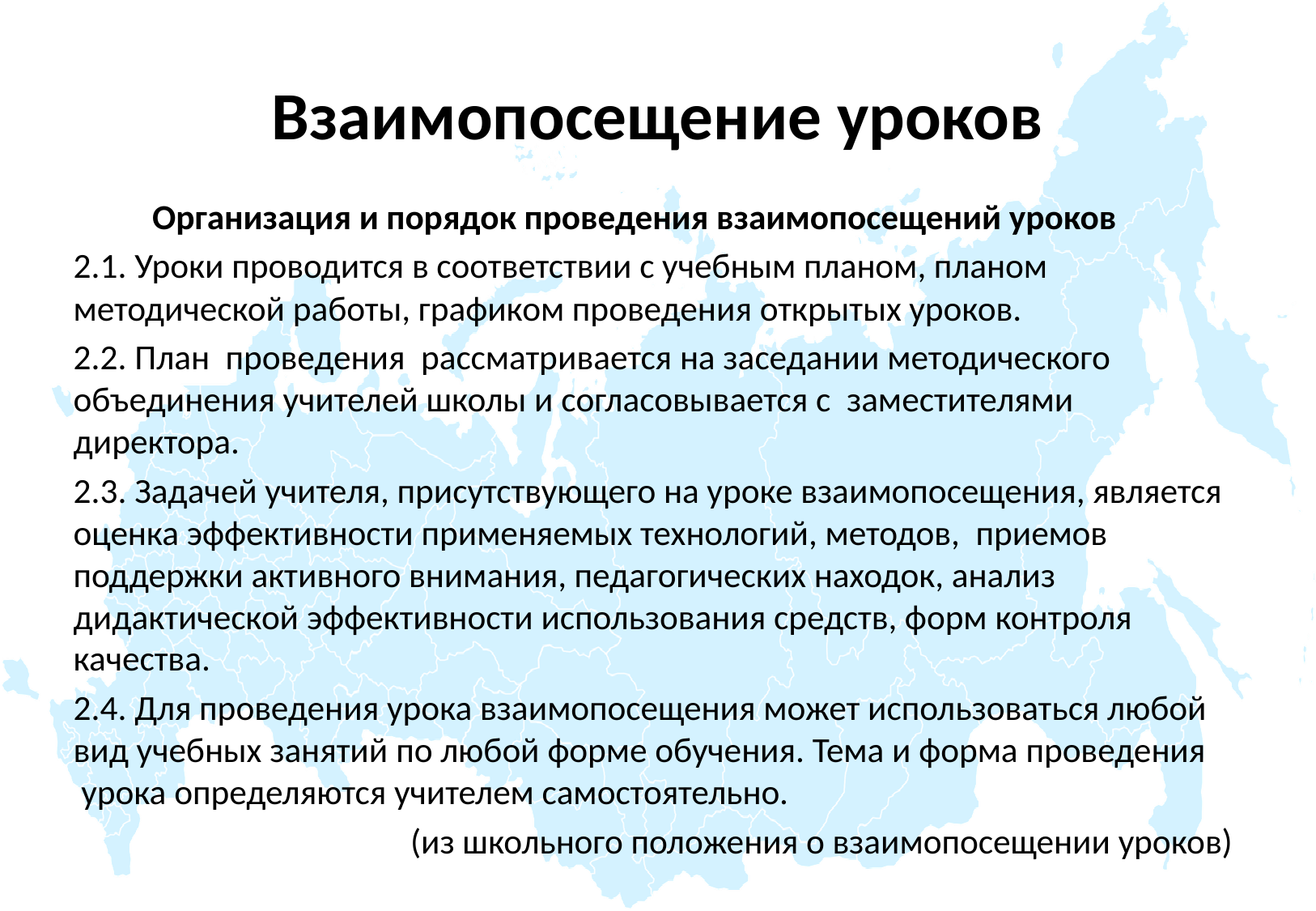

# Взаимопосещение уроков
	Организация и порядок проведения взаимопосещений уроков
2.1. Уроки проводится в соответствии с учебным планом, планом методической работы, графиком проведения открытых уроков.
2.2. План  проведения  рассматривается на заседании методического объединения учителей школы и согласовывается с  заместителями директора.
2.3. Задачей учителя, присутствующего на уроке взаимопосещения, является оценка эффективности применяемых технологий, методов,  приемов поддержки активного внимания, педагогических находок, анализ дидактической эффективности использования средств, форм контроля качества.
2.4. Для проведения урока взаимопосещения может использоваться любой вид учебных занятий по любой форме обучения. Тема и форма проведения  урока определяются учителем самостоятельно.
(из школьного положения о взаимопосещении уроков)